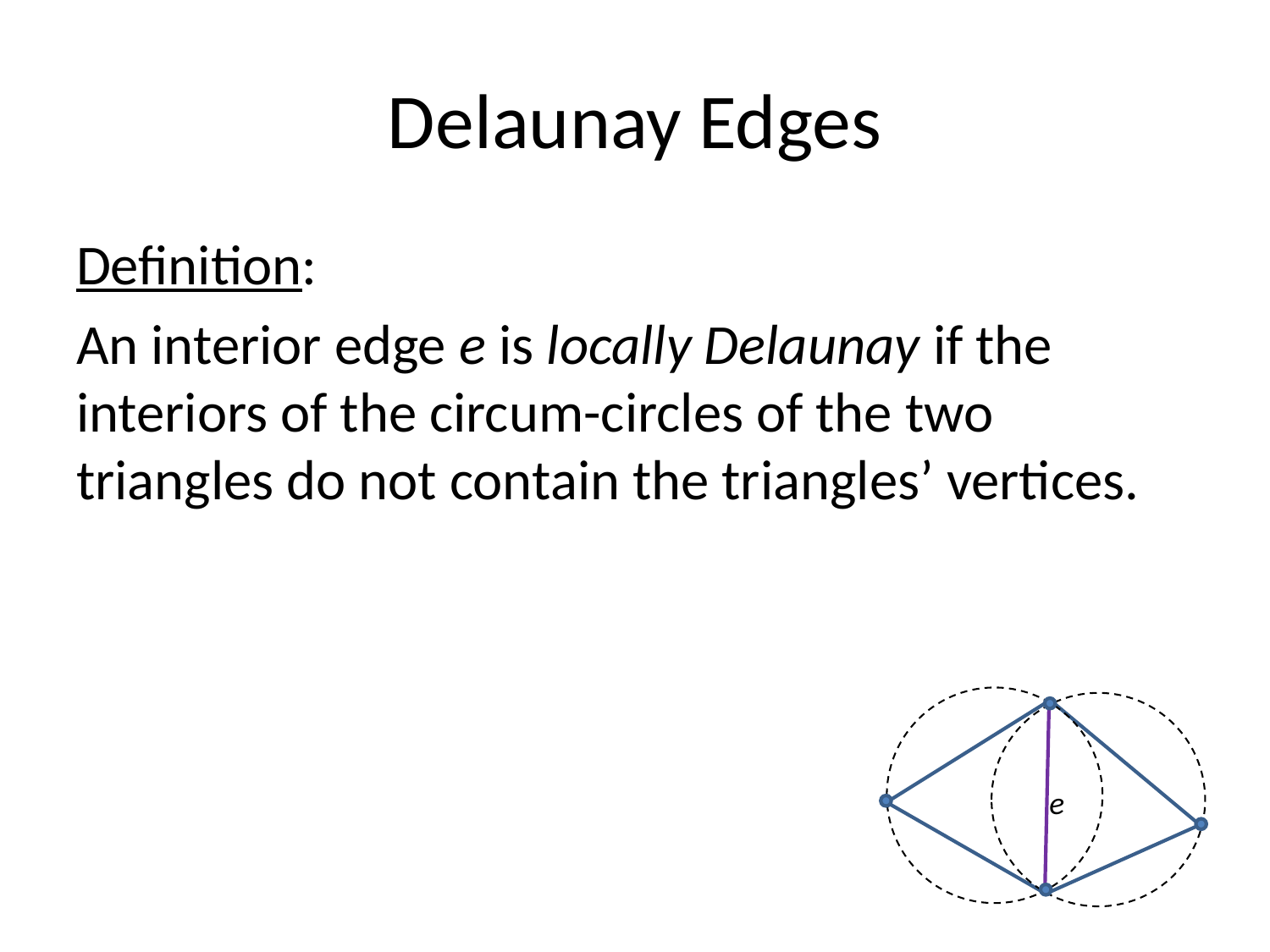

# Delaunay Edges
Definition:
An interior edge e is locally Delaunay if the interiors of the circum-circles of the two triangles do not contain the triangles’ vertices.

e